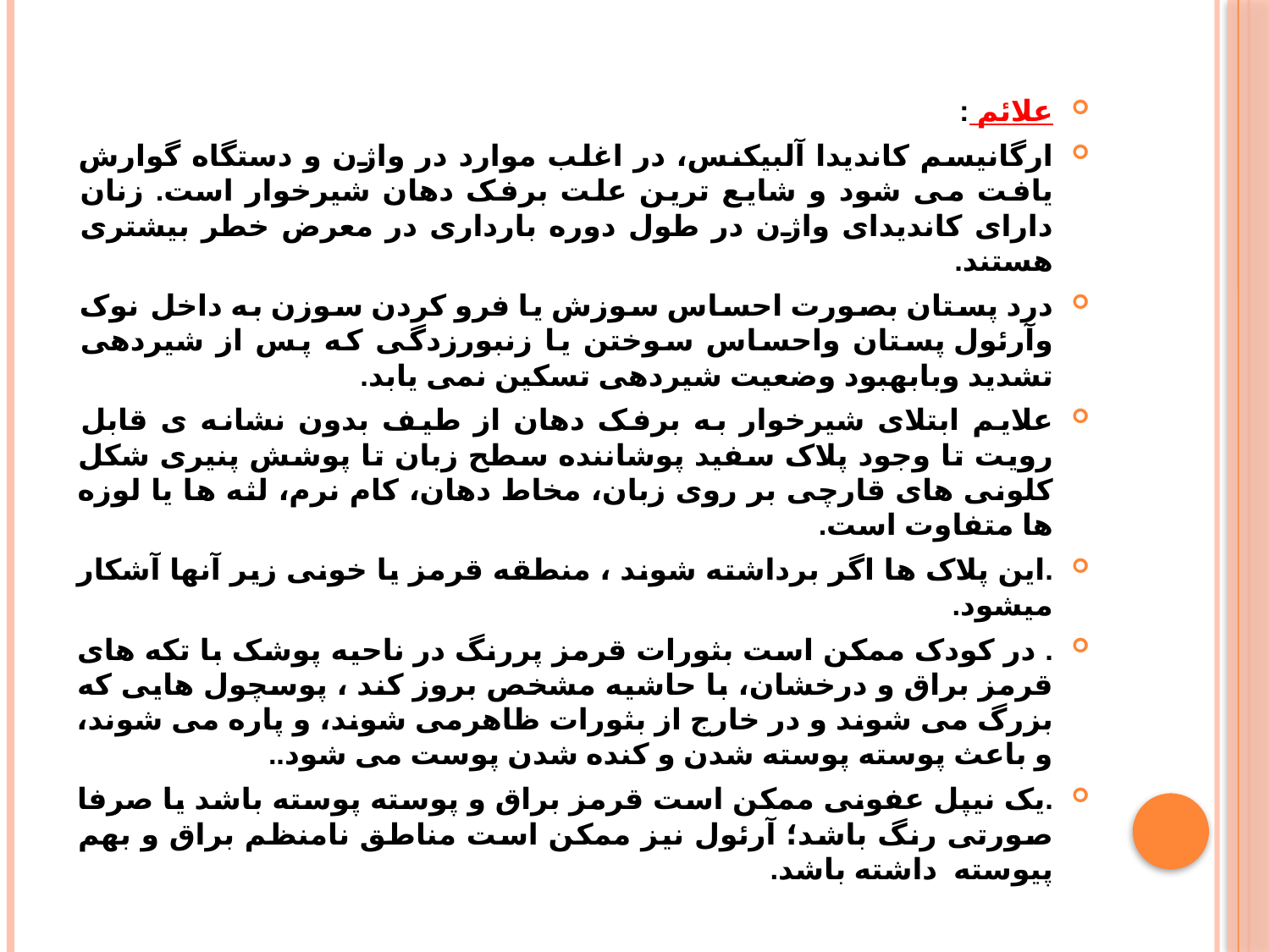

علائم :
ارگانیسم کاندیدا آلبیکنس، در اغلب موارد در واژن و دستگاه گوارش یافت می شود و شایع ترین علت برفک دهان شیرخوار است. زنان دارای کاندیدای واژن در طول دوره بارداری در معرض خطر بیشتری هستند.
درد پستان بصورت احساس سوزش يا فرو كردن سوزن به داخل نوک وآرئول پستان واحساس سوختن یا زنبورزدگی که پس از شیردهی تشدید وبابهبود وضعیت شیردهی تسکین نمی یابد.
علایم ابتلای شیرخوار به برفک دهان از طیف بدون نشانه ی قابل رویت تا وجود پلاک سفید پوشاننده سطح زبان تا پوشش پنیری شکل کلونی های قارچی بر روی زبان، مخاط دهان، کام نرم، لثه ها یا لوزه ها متفاوت است.
.این پلاک ها اگر برداشته شوند ، منطقه قرمز یا خونی زیر آنها آشکار میشود.
. در کودک ممکن است بثورات قرمز پررنگ در ناحیه پوشک با تکه های قرمز براق و درخشان، با حاشیه مشخص بروز کند ، پوسچول هایی که بزرگ می شوند و در خارج از بثورات ظاهرمی شوند، و پاره می شوند، و باعث پوسته پوسته شدن و کنده شدن پوست می شود..
.یک نیپل عفونی ممکن است قرمز براق و پوسته پوسته باشد یا صرفا صورتی رنگ باشد؛ آرئول نیز ممکن است مناطق نامنظم براق و بهم پیوسته  داشته باشد.